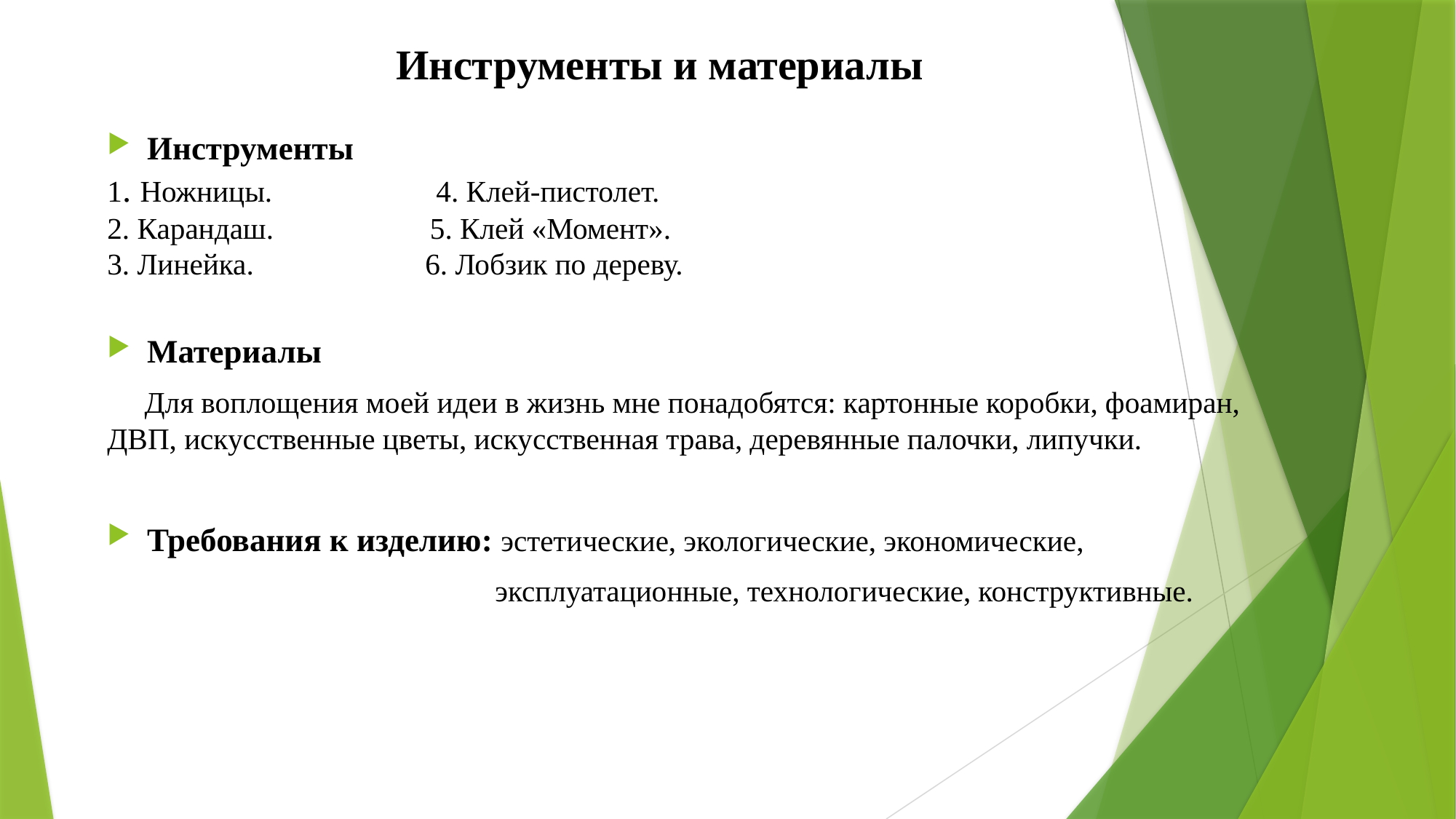

# Инструменты и материалы
Инструменты
1. Ножницы.                      4. Клей-пистолет.
2. Карандаш.                     5. Клей «Момент».
3. Линейка.                       6. Лобзик по дереву.

Материалы
     Для воплощения моей идеи в жизнь мне понадобятся: картонные коробки, фоамиран, ДВП, искусственные цветы, искусственная трава, деревянные палочки, липучки.

Требования к изделию: эстетические, экологические, экономические,
                                                    эксплуатационные, технологические, конструктивные.